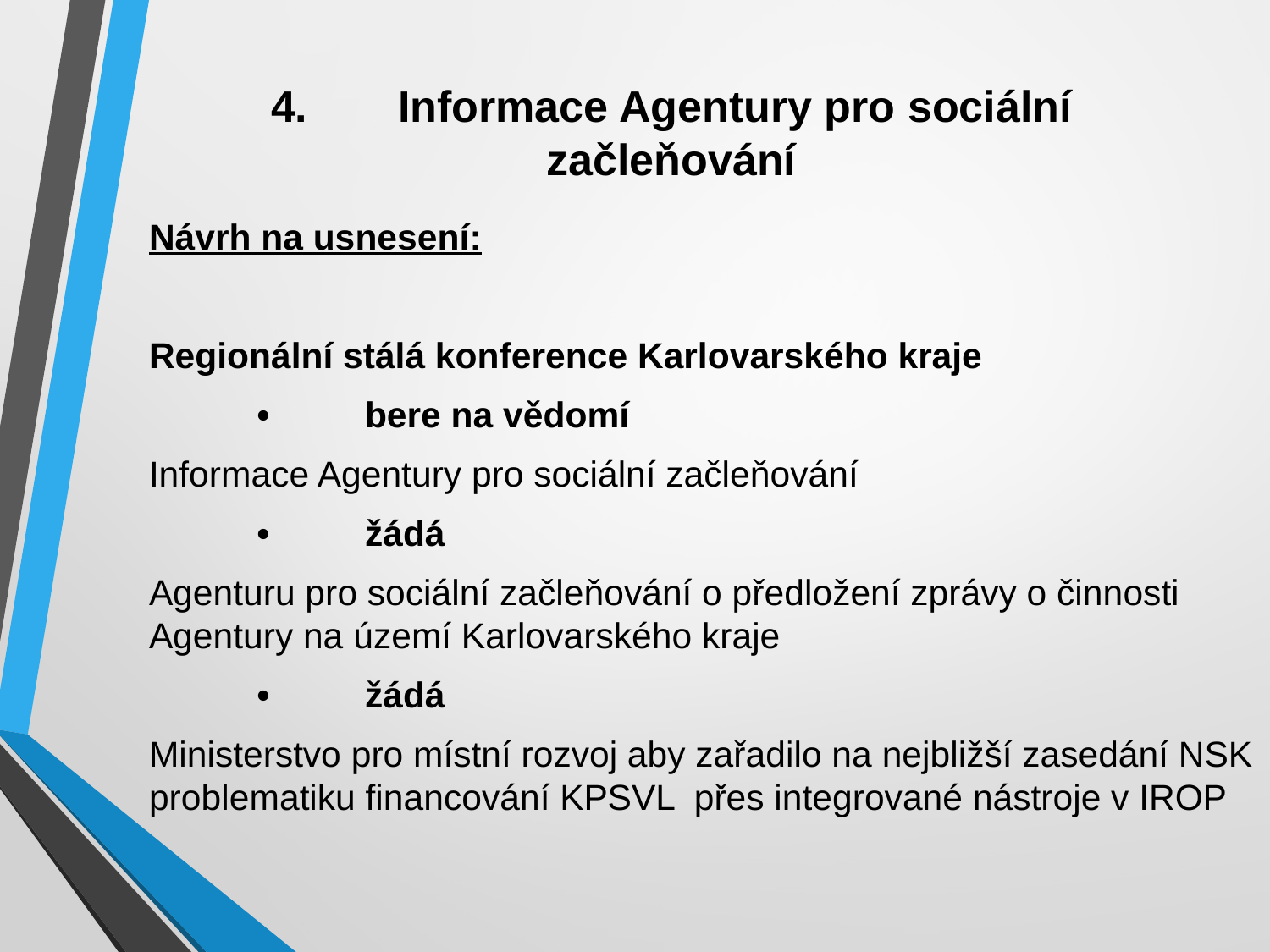

# 4.	Informace Agentury pro sociální začleňování
Návrh na usnesení:

Regionální stálá konference Karlovarského kraje
	•	bere na vědomí
Informace Agentury pro sociální začleňování
	• 	žádá
Agenturu pro sociální začleňování o předložení zprávy o činnosti Agentury na území Karlovarského kraje
	• 	žádá
Ministerstvo pro místní rozvoj aby zařadilo na nejbližší zasedání NSK problematiku financování KPSVL  přes integrované nástroje v IROP